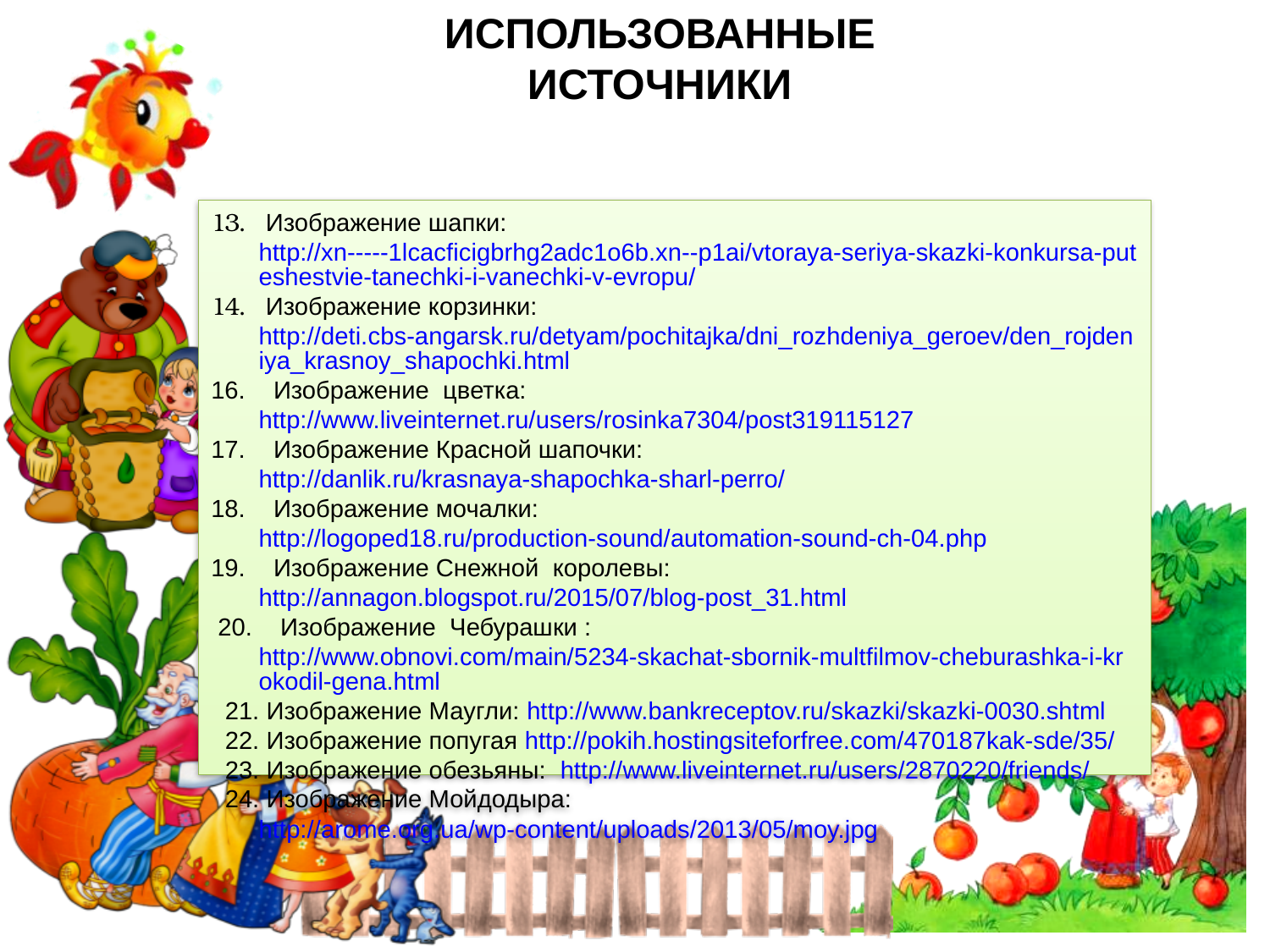

Использованные источники
 Изображение шапки:  http://xn-----1lcacficigbrhg2adc1o6b.xn--p1ai/vtoraya-seriya-skazki-konkursa-puteshestvie-tanechki-i-vanechki-v-evropu/
 Изображение корзинки:  http://deti.cbs-angarsk.ru/detyam/pochitajka/dni_rozhdeniya_geroev/den_rojdeniya_krasnoy_shapochki.html
16.    Изображение  цветка: http://www.liveinternet.ru/users/rosinka7304/post319115127
17.    Изображение Красной шапочки:  http://danlik.ru/krasnaya-shapochka-sharl-perro/
18.    Изображение мочалки:  http://logoped18.ru/production-sound/automation-sound-ch-04.php
19.    Изображение Снежной  королевы:  http://annagon.blogspot.ru/2015/07/blog-post_31.html
 20.    Изображение  Чебурашки :  http://www.obnovi.com/main/5234-skachat-sbornik-multfilmov-cheburashka-i-krokodil-gena.html
  21. Изображение Маугли: http://www.bankreceptov.ru/skazki/skazki-0030.shtml
  22. Изображение попугая http://pokih.hostingsiteforfree.com/470187kak-sde/35/
  23. Изображение обезьяны:  http://www.liveinternet.ru/users/2870220/friends/
  24. Изображение Мойдодыра: http://arome.org.ua/wp-content/uploads/2013/05/moy.jpg